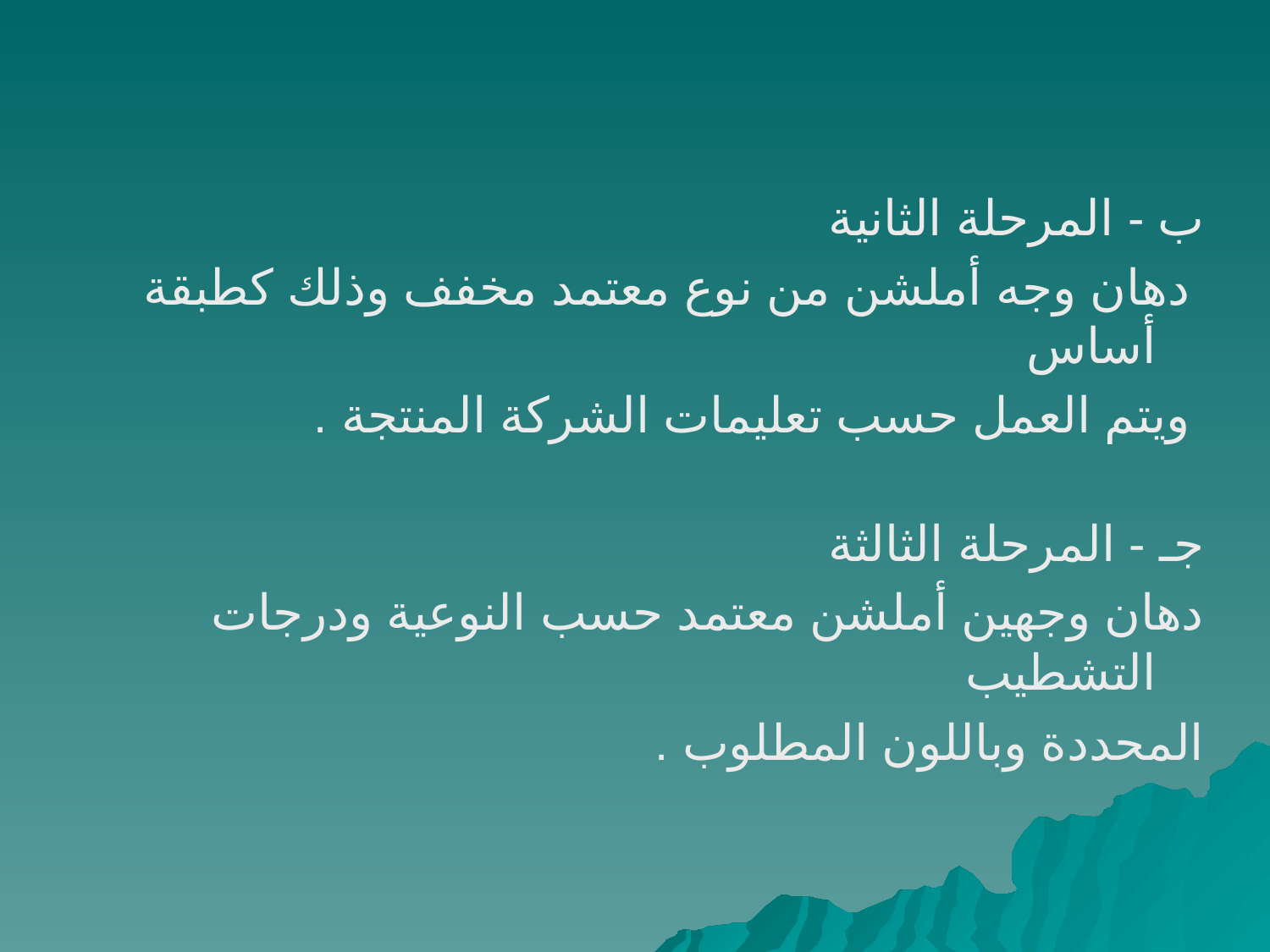

ب - المرحلة الثانية
 دهان وجه أملشن من نوع معتمد مخفف وذلك كطبقة أساس
 ويتم العمل حسب تعليمات الشركة المنتجة .
جـ - المرحلة الثالثة
دهان وجهين أملشن معتمد حسب النوعية ودرجات التشطيب
المحددة وباللون المطلوب .